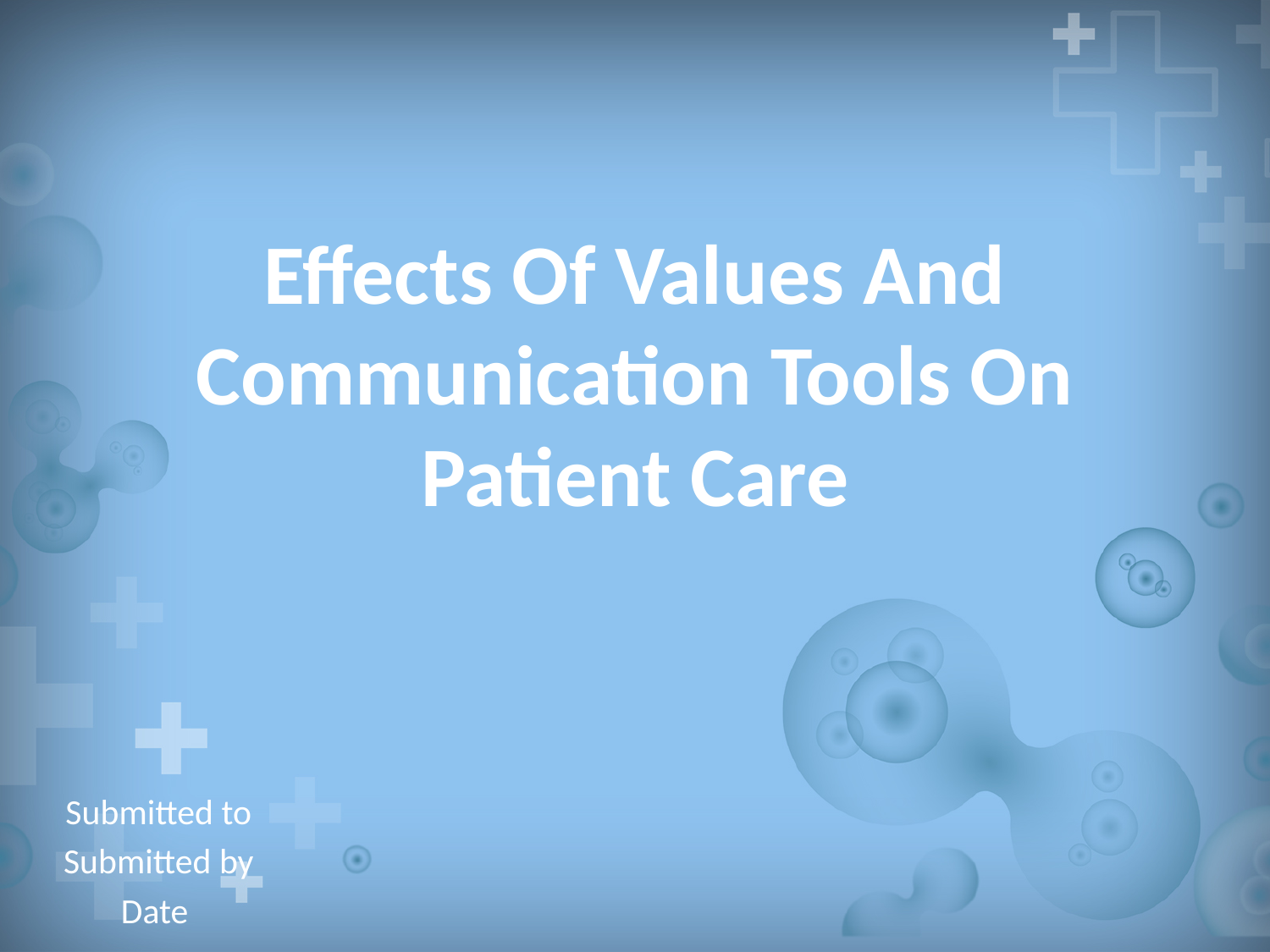

# Effects Of Values And Communication Tools On Patient Care
Submitted to
Submitted by
Date